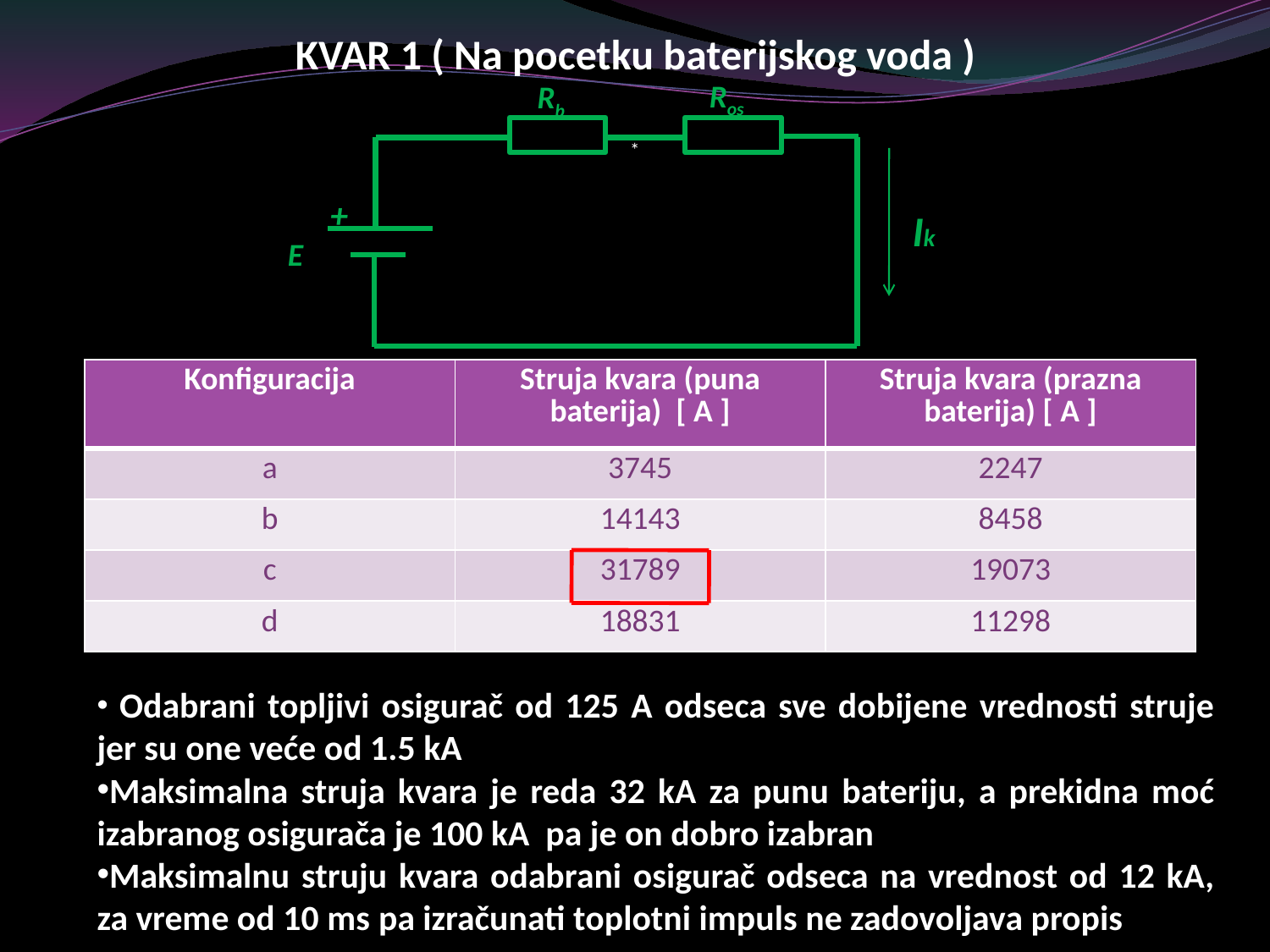

KVAR 1 ( Na pocetku baterijskog voda )

Ros
Rb

*

+

Ik
E
| Konfiguracija | Struja kvara (puna baterija) [ A ] | Struja kvara (prazna baterija) [ A ] |
| --- | --- | --- |
| a | 3745 | 2247 |
| b | 14143 | 8458 |
| c | 31789 | 19073 |
| d | 18831 | 11298 |
 Odabrani topljivi osigurač od 125 A odseca sve dobijene vrednosti struje jer su one veće od 1.5 kA
Maksimalna struja kvara je reda 32 kA za punu bateriju, a prekidna moć izabranog osigurača je 100 kA  pa je on dobro izabran
Maksimalnu struju kvara odabrani osigurač odseca na vrednost od 12 kA, za vreme od 10 ms pa izračunati toplotni impuls ne zadovoljava propis